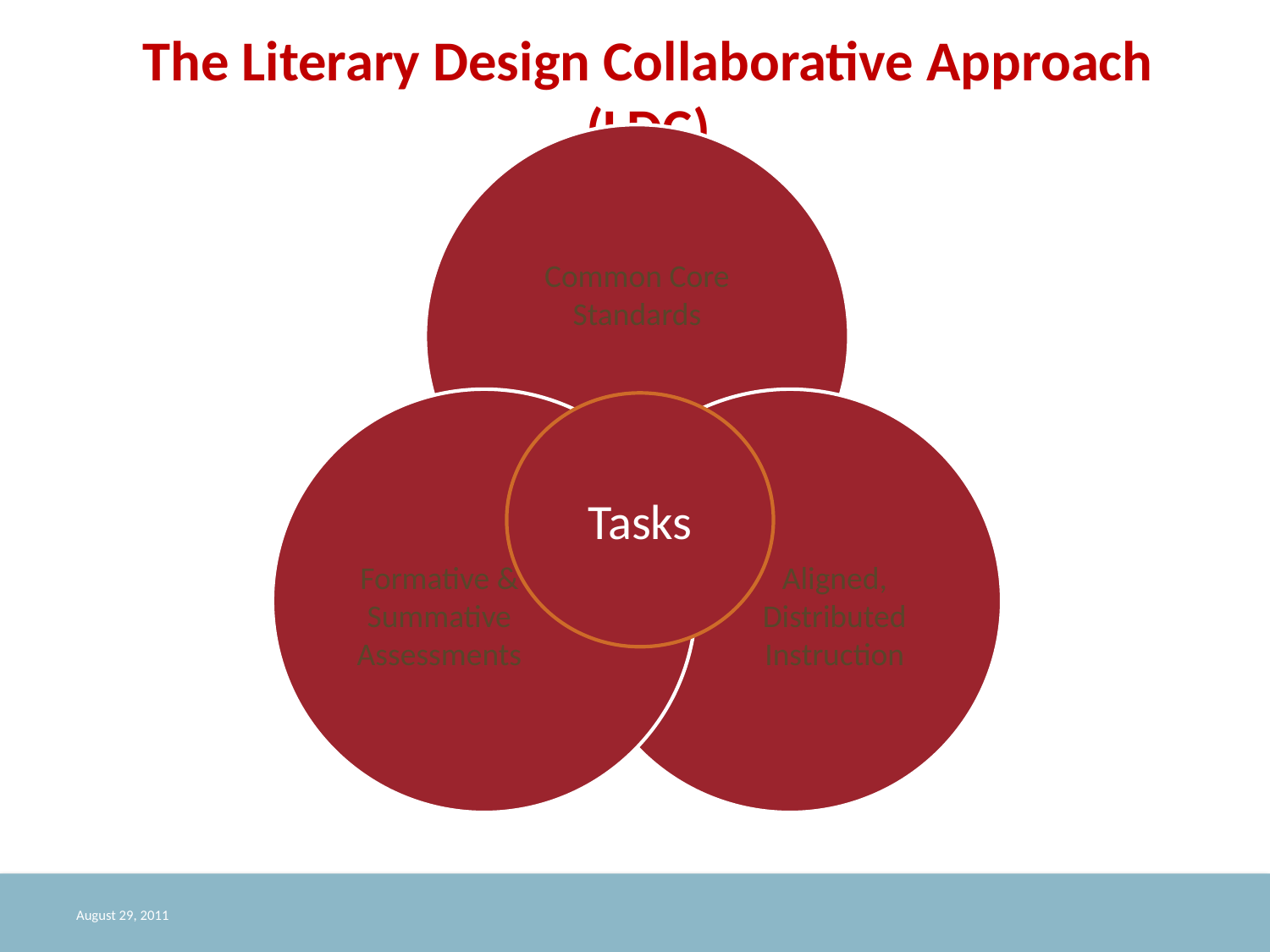

# The Literary Design Collaborative Approach (LDC)
Common Core Standards
Aligned, Distributed Instruction
Formative & Summative Assessments
Tasks
August 29, 2011